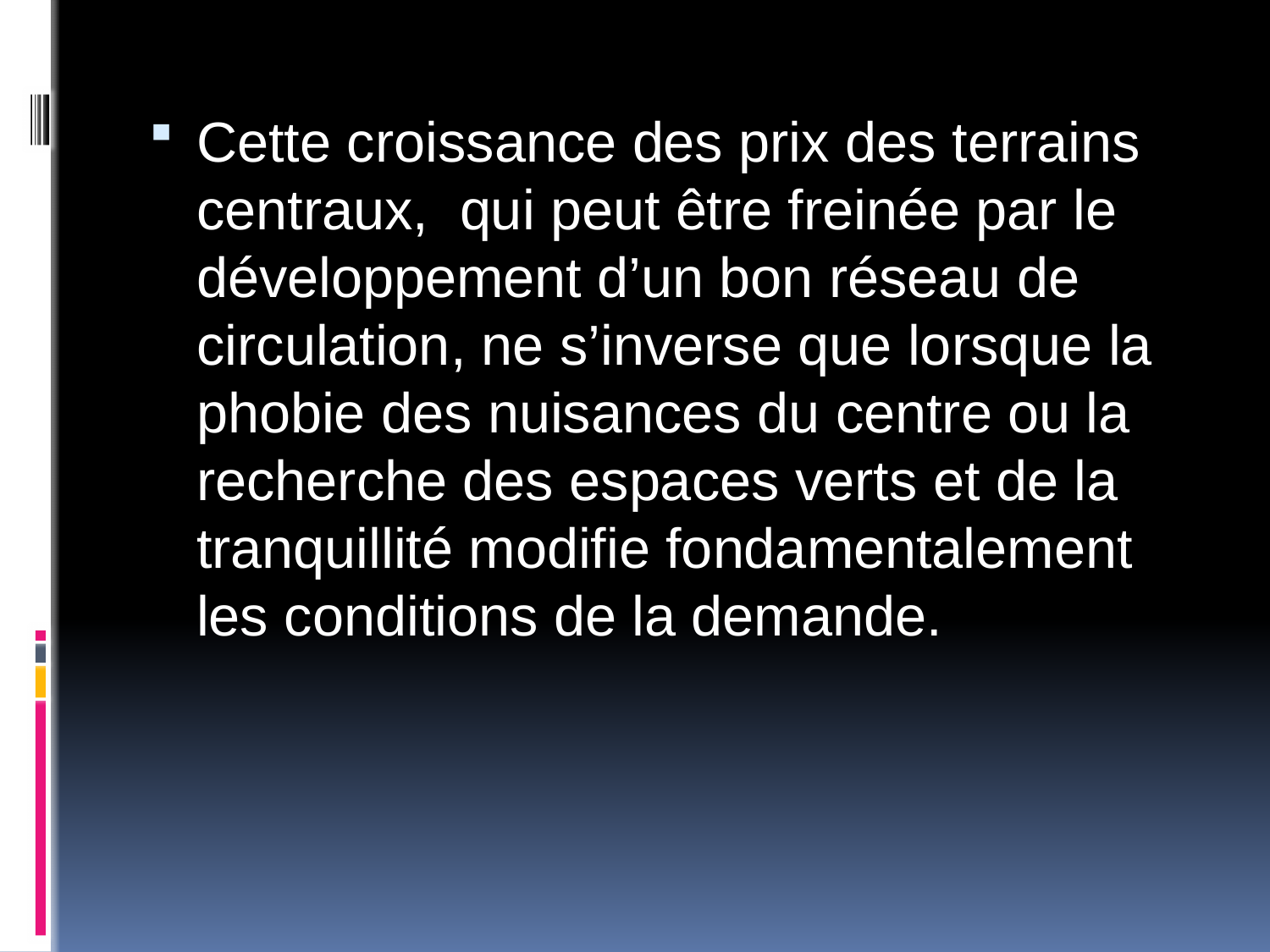

#
Cette croissance des prix des terrains centraux,  qui peut être freinée par le développement d’un bon réseau de circulation, ne s’inverse que lorsque la phobie des nuisances du centre ou la recherche des espaces verts et de la tranquillité modifie fondamentalement   les conditions de la demande.